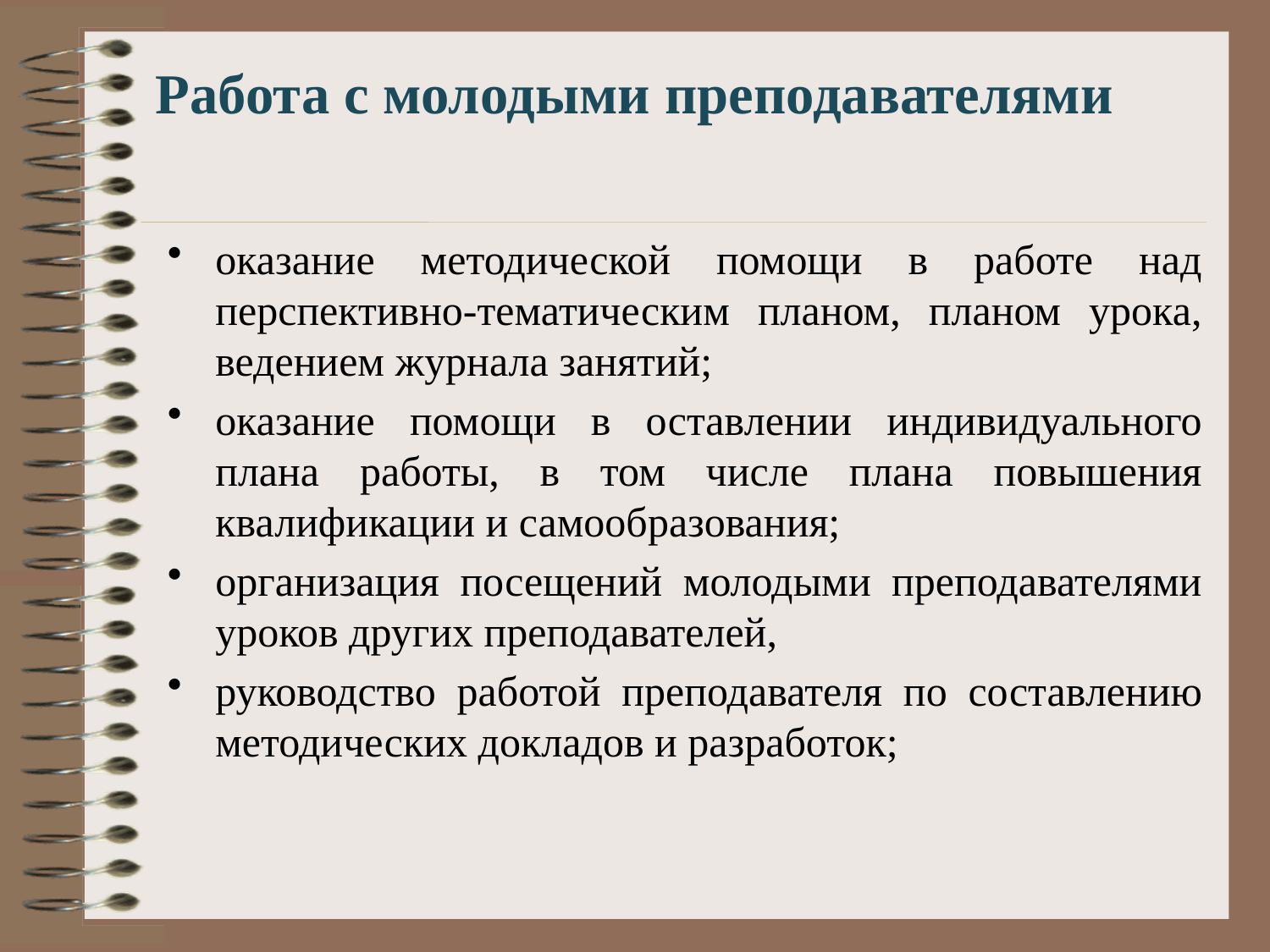

# Работа с молодыми преподавателями
оказание методической помощи в работе над перспективно-тематическим планом, планом урока, ведением журнала занятий;
оказание помощи в оставлении индивидуального плана работы, в том числе плана повышения квалификации и самообразования;
организация посещений молодыми преподавателями уроков других преподавателей,
руководство работой преподавателя по составлению методических докладов и разработок;